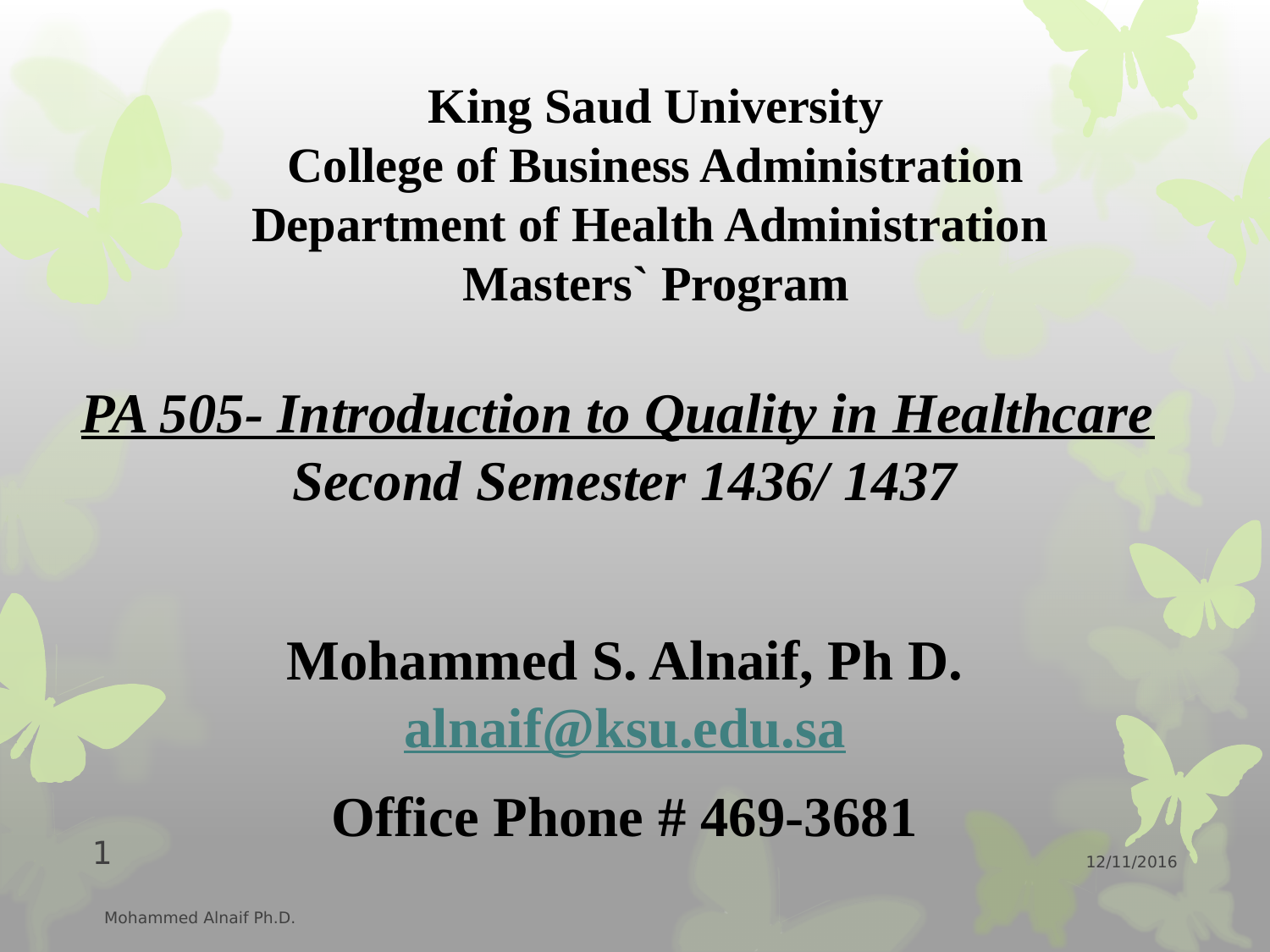

# King Saud University College of Business Administration Department of Health Administration Masters` Program
PA 505- Introduction to Quality in Healthcare  Second Semester 1436/ 1437

Mohammed S. Alnaif, Ph D.
alnaif@ksu.edu.sa
Office Phone # 469-3681

1
12/11/2016
Mohammed Alnaif Ph.D.